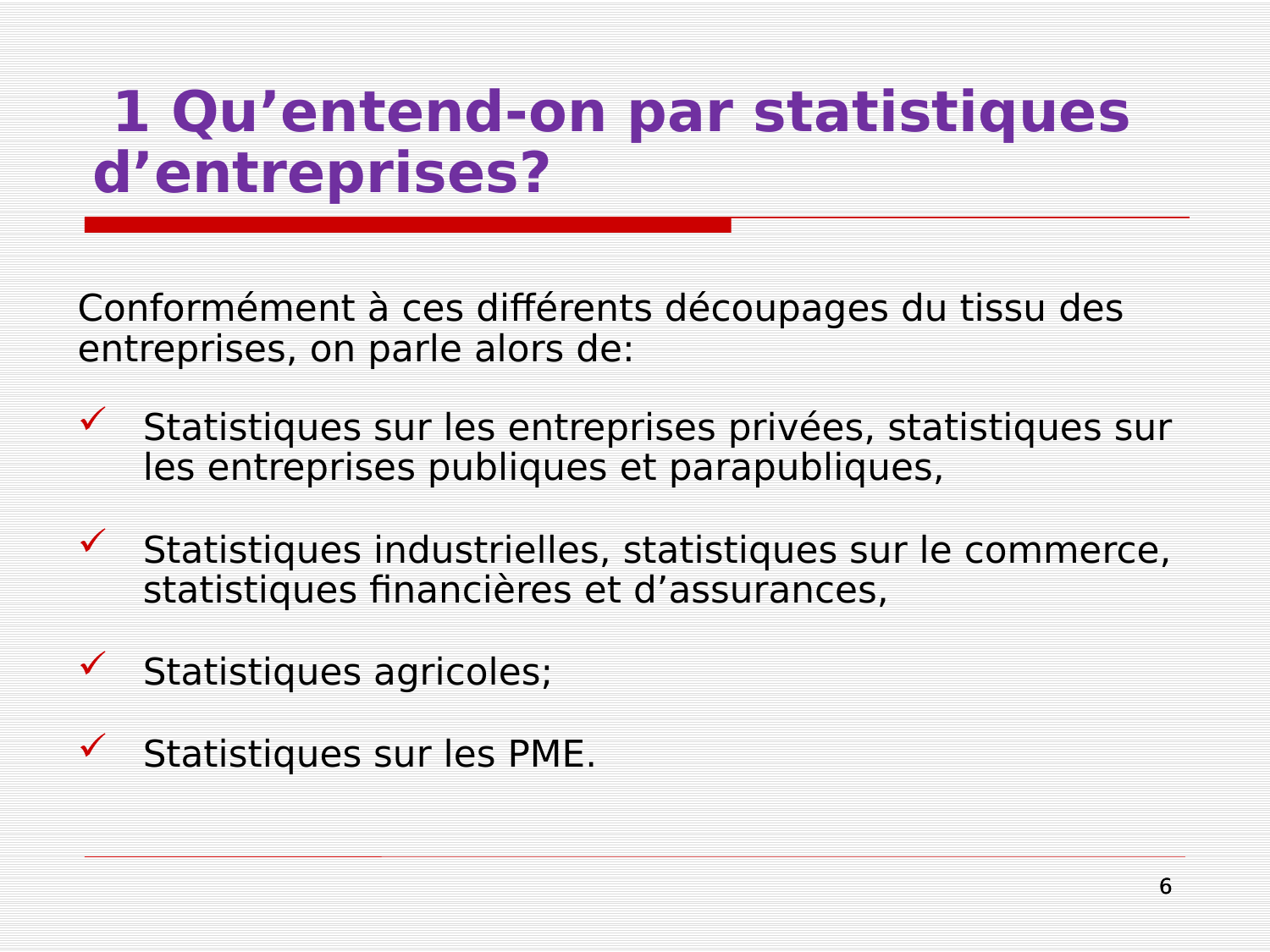

# 1 Qu’entend-on par statistiques d’entreprises?
Conformément à ces différents découpages du tissu des entreprises, on parle alors de:

Statistiques sur les entreprises privées, statistiques sur les entreprises publiques et parapubliques,
Statistiques industrielles, statistiques sur le commerce, statistiques financières et d’assurances,
Statistiques agricoles;
Statistiques sur les PME.

6
6